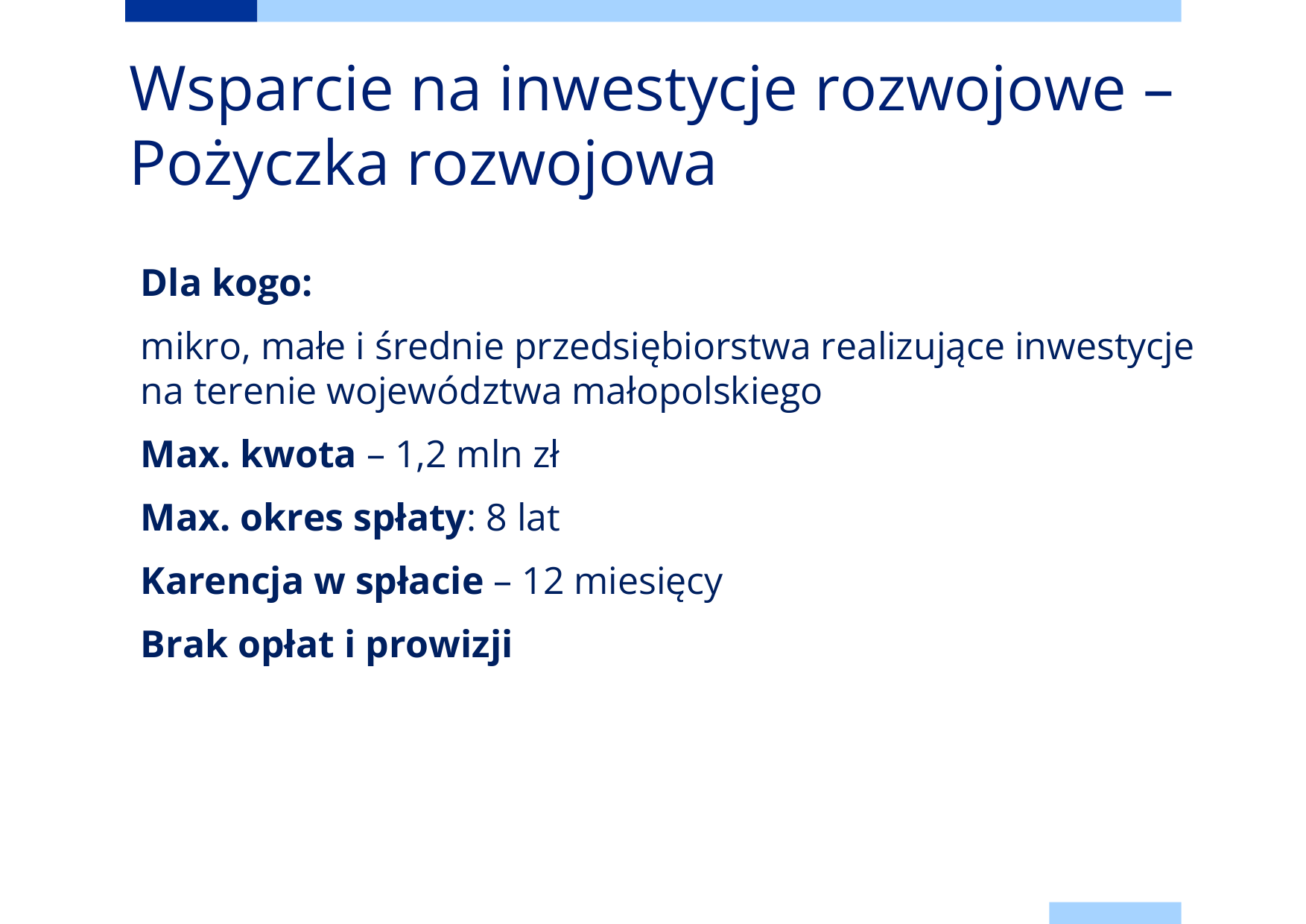

# Wsparcie na inwestycje rozwojowe – Pożyczka rozwojowa
Dla kogo:
mikro, małe i średnie przedsiębiorstwa realizujące inwestycje
na terenie województwa małopolskiego
Max. kwota – 1,2 mln zł
Max. okres spłaty: 8 lat
Karencja w spłacie – 12 miesięcy
Brak opłat i prowizji